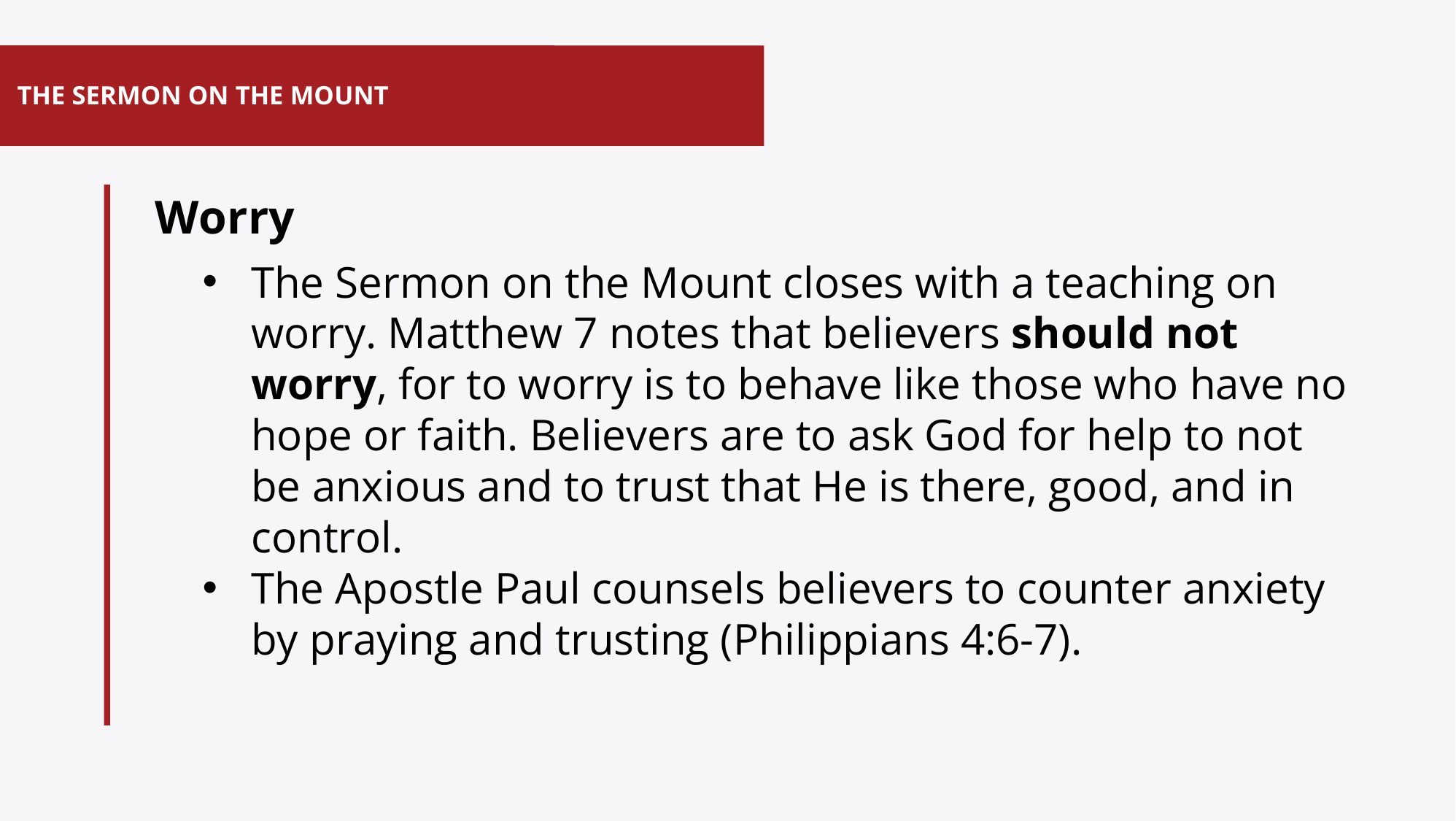

# THE SERMON ON THE MOUNT
Worry

The Sermon on the Mount closes with a teaching on worry. Matthew 7 notes that believers should not worry, for to worry is to behave like those who have no hope or faith. Believers are to ask God for help to not be anxious and to trust that He is there, good, and in control.
The Apostle Paul counsels believers to counter anxiety by praying and trusting (Philippians 4:6-7).